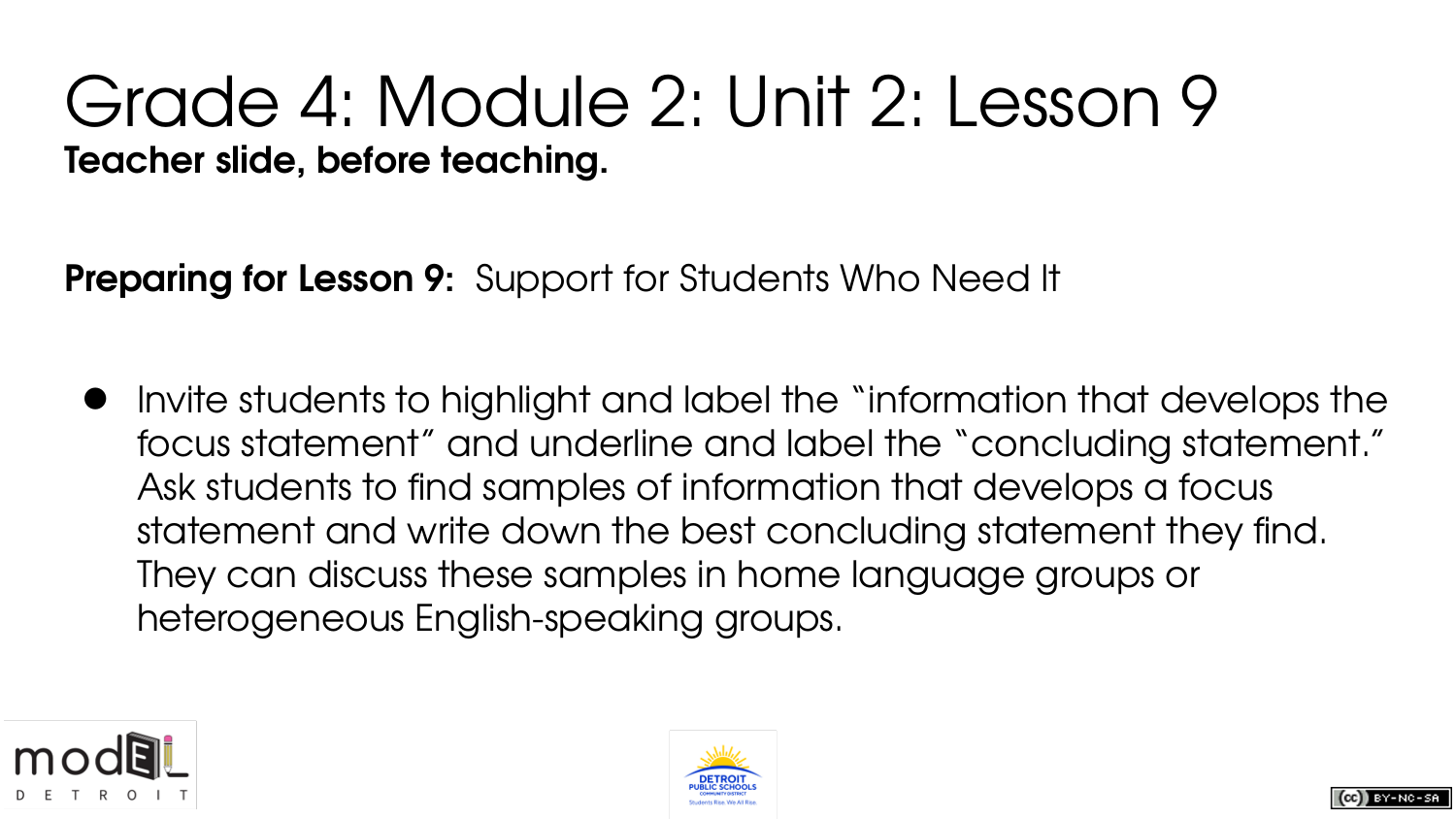

# Grade 4: Module 2: Unit 2: Lesson 9
Teacher slide, before teaching.
Preparing for Lesson 9:  Support for Students Who Need It

Invite students to highlight and label the “information that develops the focus statement” and underline and label the “concluding statement.” Ask students to find samples of information that develops a focus statement and write down the best concluding statement they find. They can discuss these samples in home language groups or heterogeneous English-speaking groups.